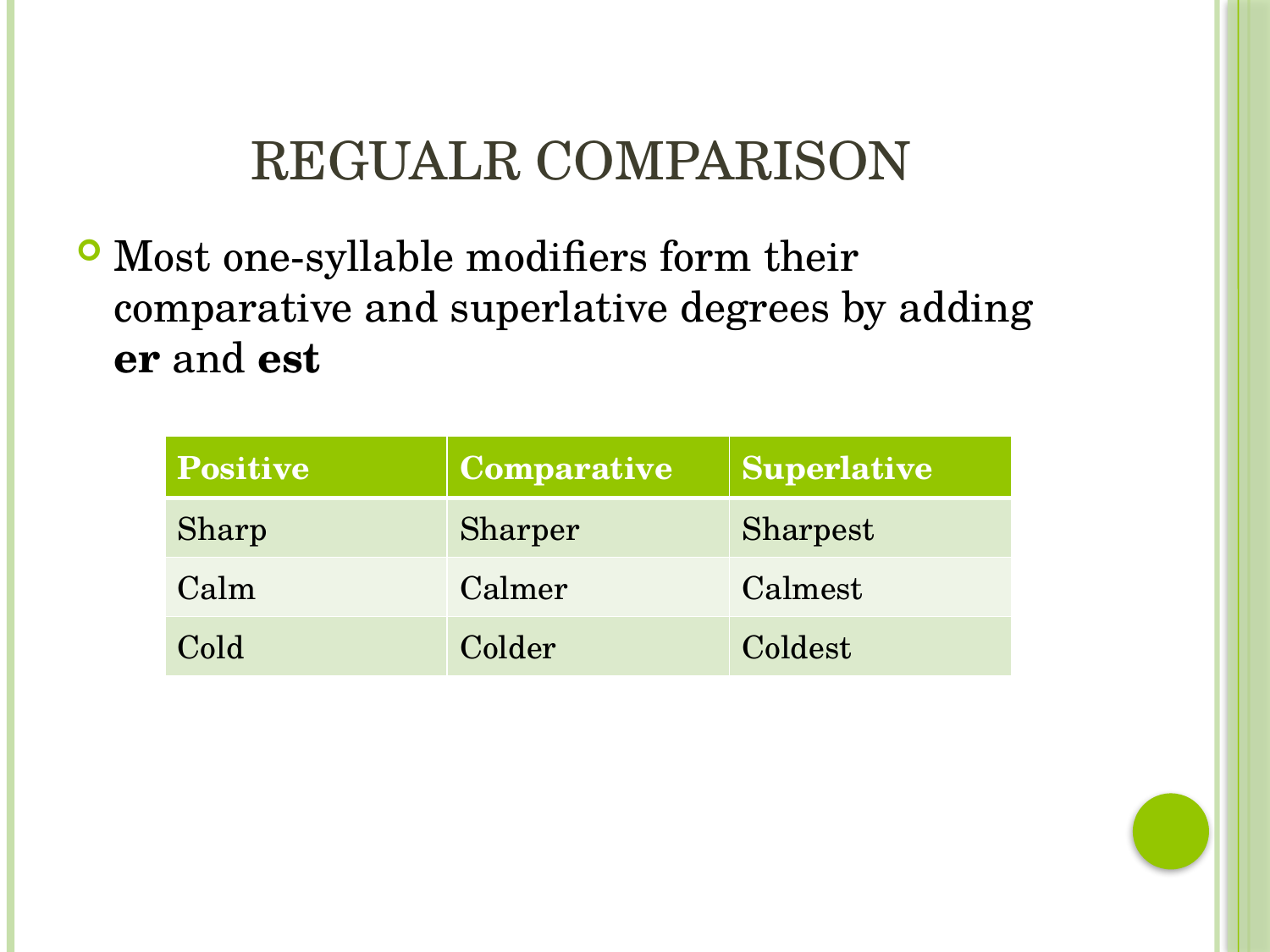

# Regualr Comparison
Most one-syllable modifiers form their comparative and superlative degrees by adding er and est

| Positive | Comparative | Superlative |
| --- | --- | --- |
| Sharp | Sharper | Sharpest |
| Calm | Calmer | Calmest |
| Cold | Colder | Coldest |